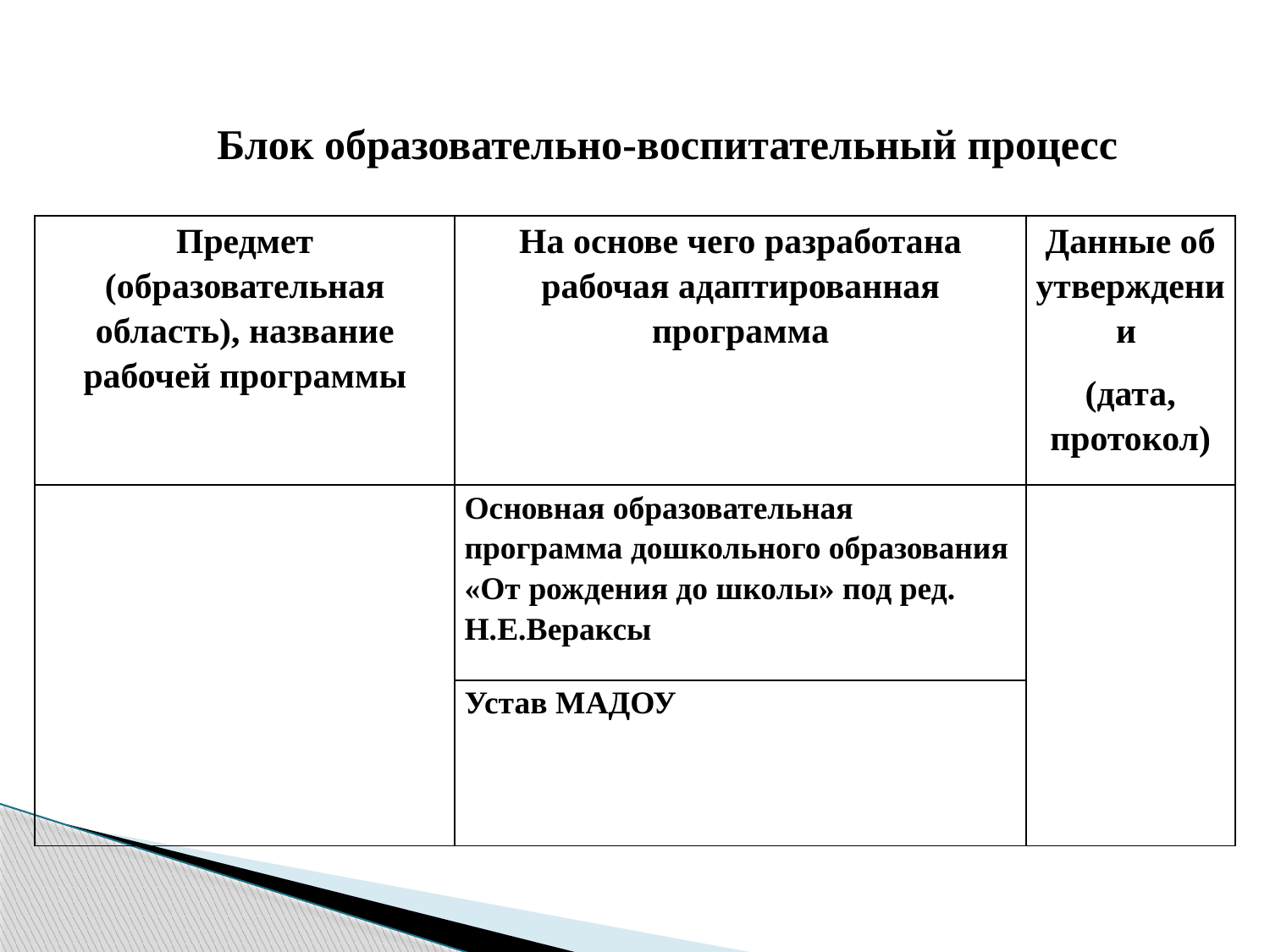

Блок образовательно-воспитательный процесс
| Предмет (образовательная область), название рабочей программы | На основе чего разработана рабочая адаптированная программа | Данные об утверждении (дата, протокол) |
| --- | --- | --- |
|  | Основная образовательная программа дошкольного образования «От рождения до школы» под ред. Н.Е.Вераксы |  |
|  | Устав МАДОУ |  |